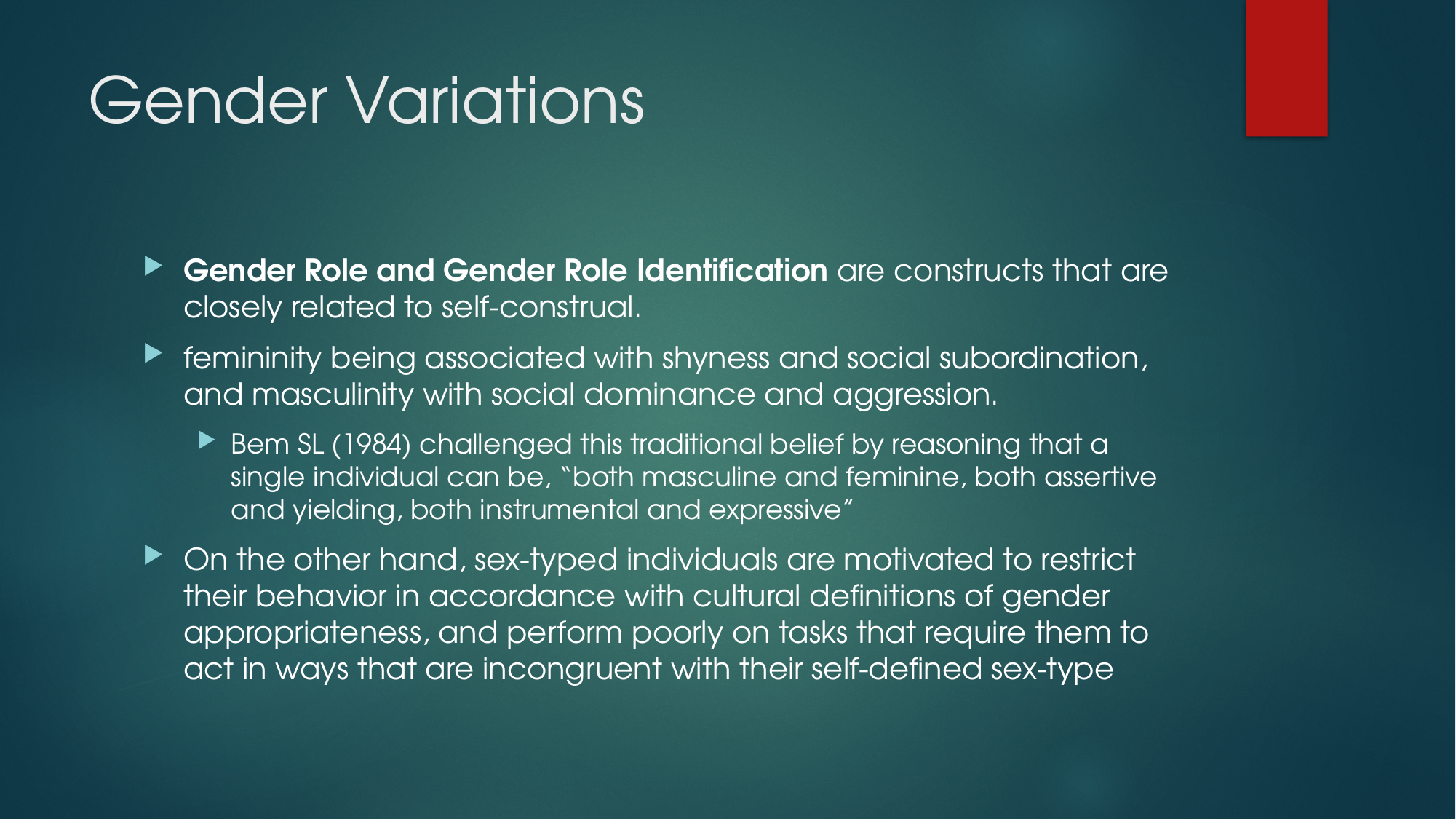

# Gender Variations
Gender Role and Gender Role Identification are constructs that are closely related to self-construal.
femininity being associated with shyness and social subordination, and masculinity with social dominance and aggression.
Bem SL (1984) challenged this traditional belief by reasoning that a single individual can be, “both masculine and feminine, both assertive and yielding, both instrumental and expressive”
On the other hand, sex-typed individuals are motivated to restrict their behavior in accordance with cultural definitions of gender appropriateness, and perform poorly on tasks that require them to act in ways that are incongruent with their self-defined sex-type